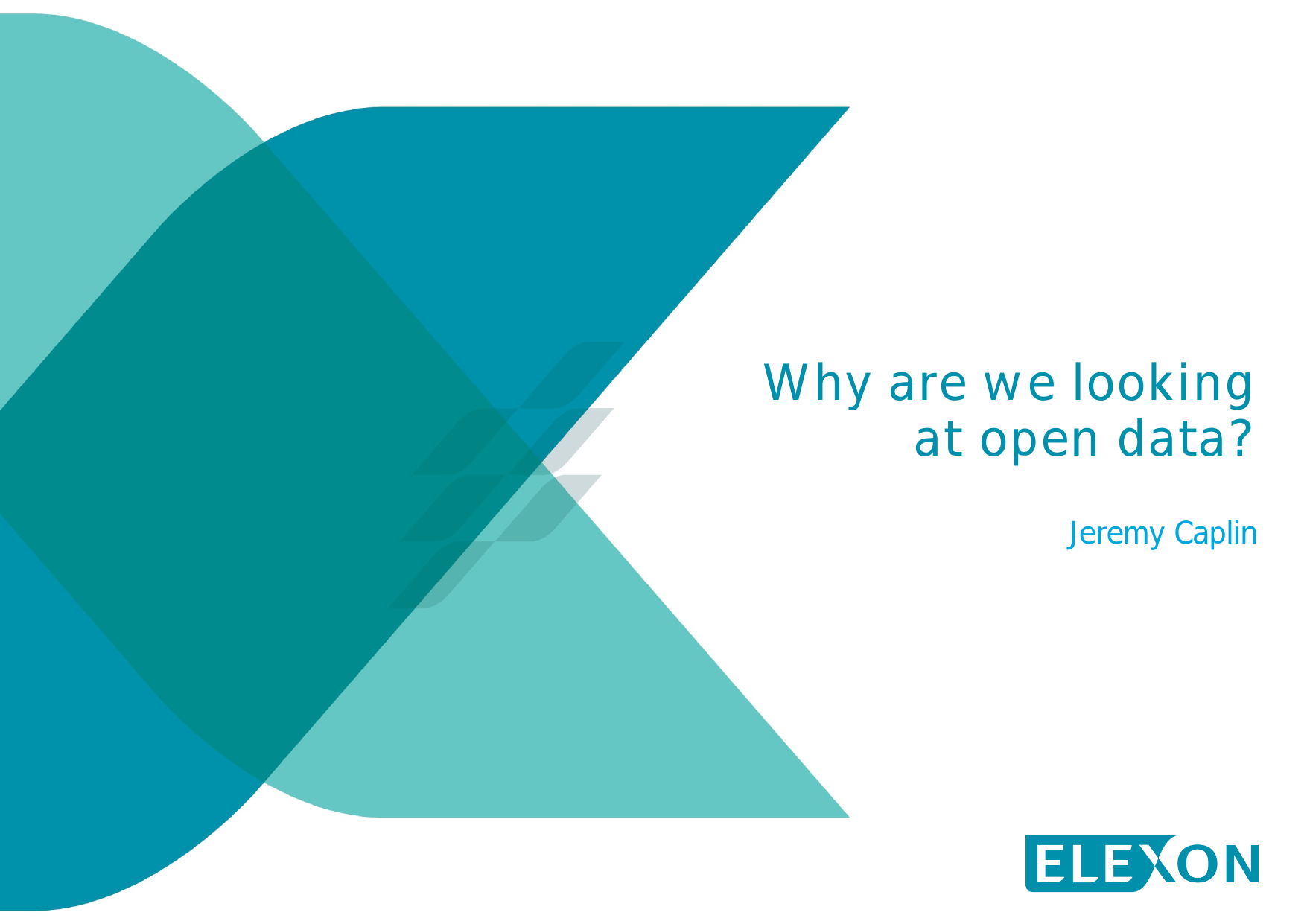

# Why are we looking at open data?
Jeremy Caplin